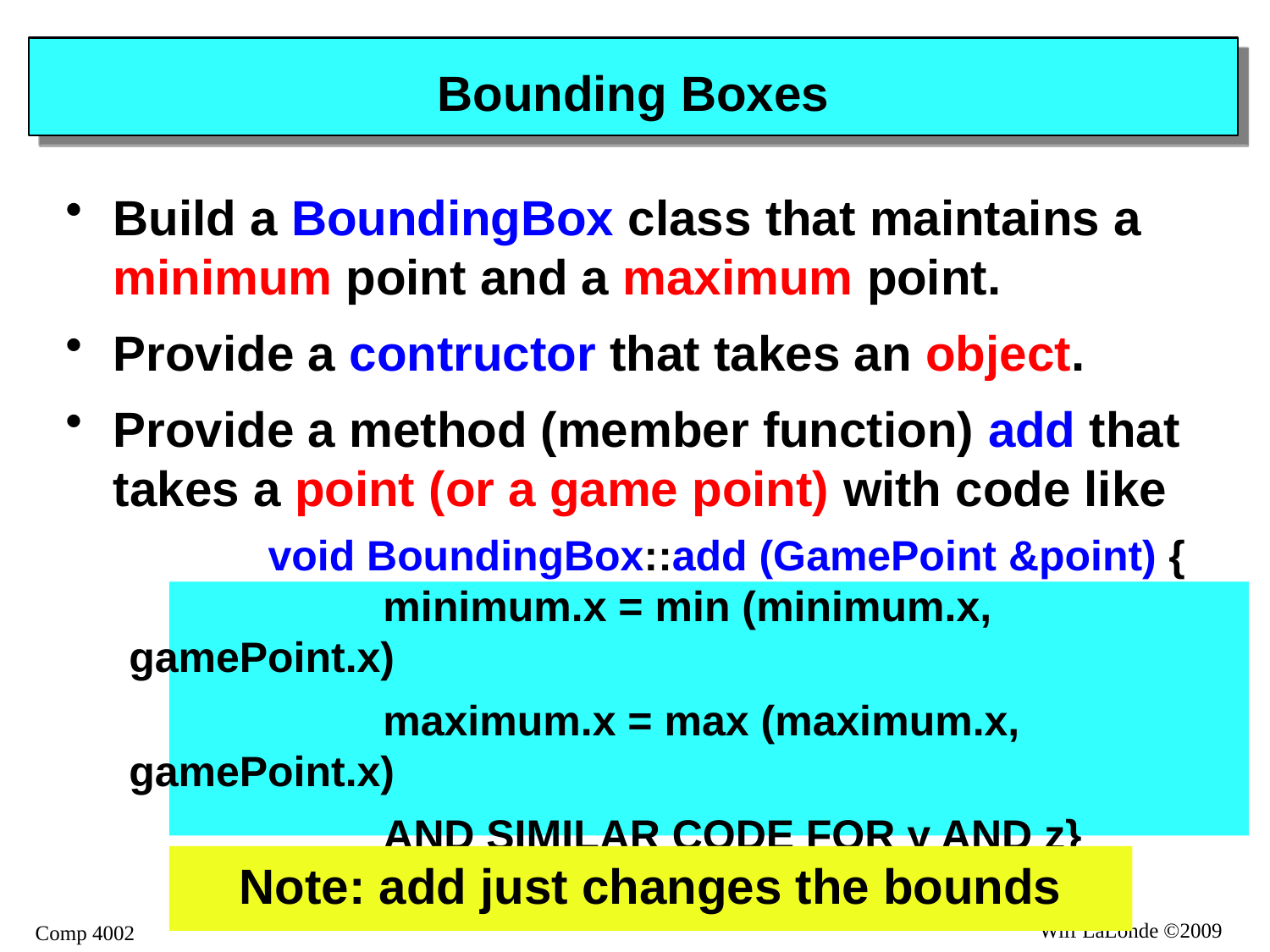

# Bounding Boxes
Build a BoundingBox class that maintains a minimum point and a maximum point.

Provide a contructor that takes an object.

Provide a method (member function) add that takes a point (or a game point) with code like
	 void BoundingBox::add (GamePoint &point) {
		minimum.x = min (minimum.x, gamePoint.x)
		maximum.x = max (maximum.x, gamePoint.x)
		AND SIMILAR CODE FOR y AND z}

Note: add just changes the bounds